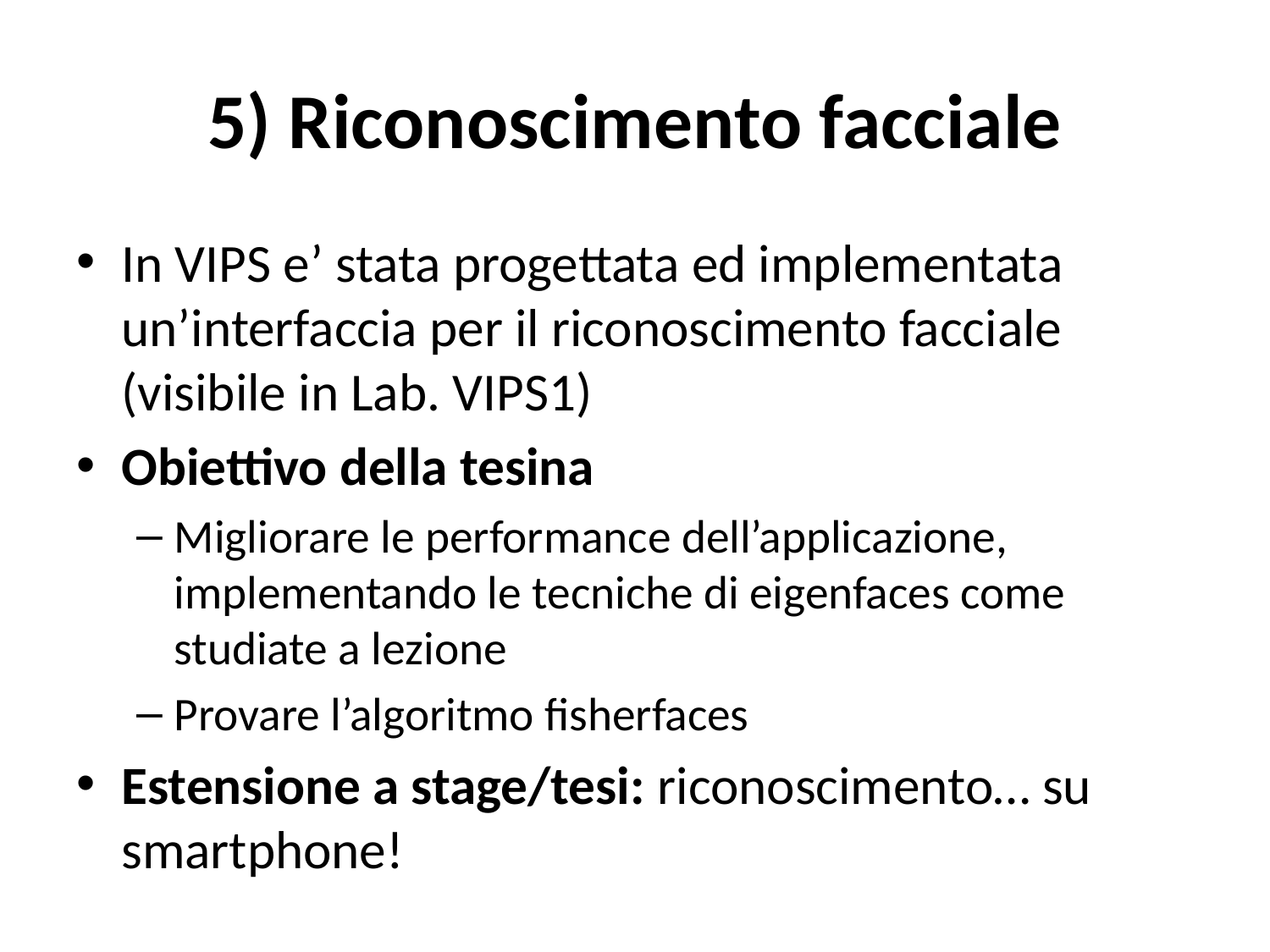

# 5) Riconoscimento facciale
In VIPS e’ stata progettata ed implementata un’interfaccia per il riconoscimento facciale (visibile in Lab. VIPS1)
Obiettivo della tesina
Migliorare le performance dell’applicazione, implementando le tecniche di eigenfaces come studiate a lezione
Provare l’algoritmo fisherfaces
Estensione a stage/tesi: riconoscimento… su smartphone!